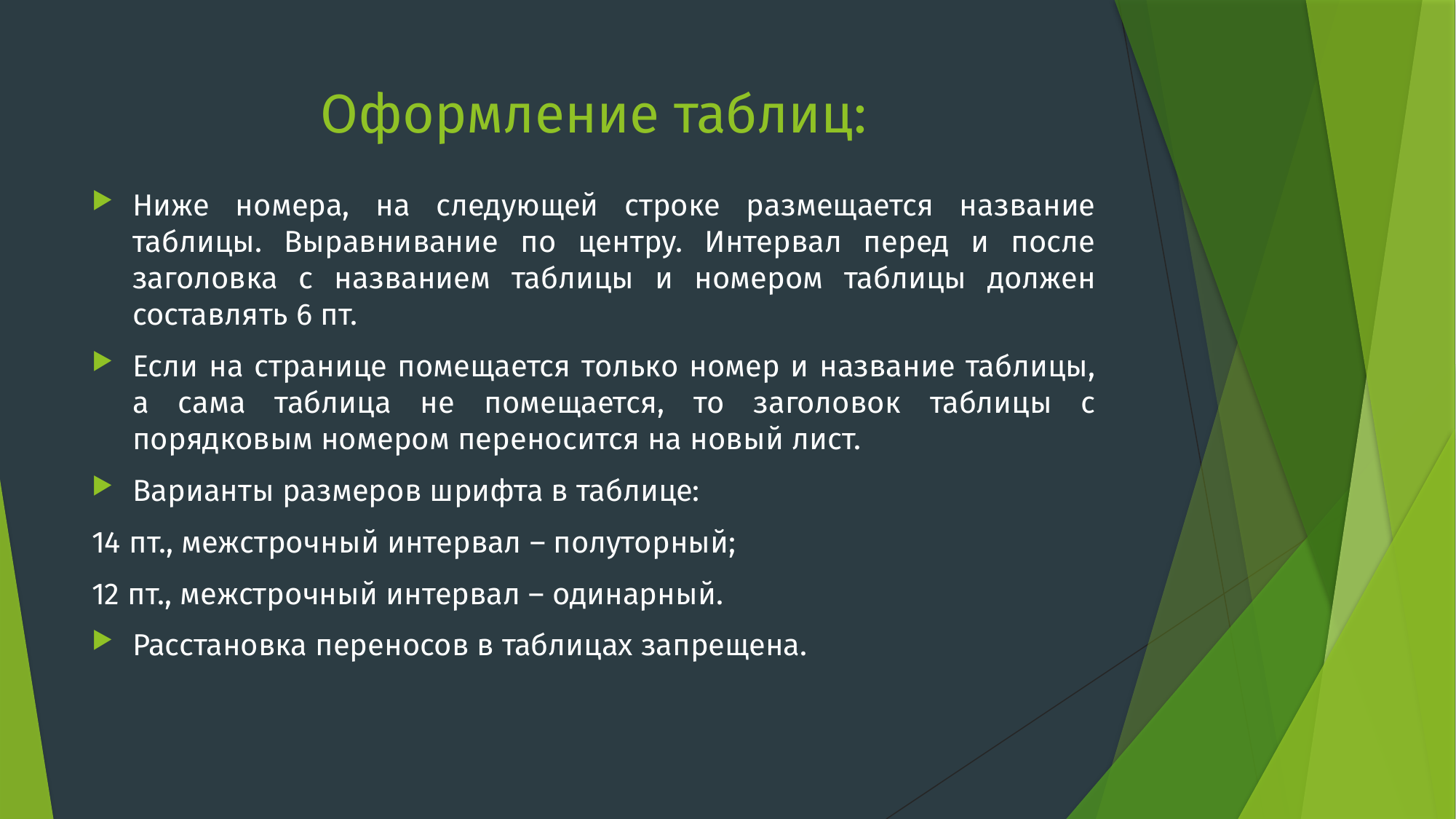

# Оформление таблиц:
Ниже номера, на следующей строке размещается название таблицы. Выравнивание по центру. Интервал перед и после заголовка с названием таблицы и номером таблицы должен составлять 6 пт.
Если на странице помещается только номер и название таблицы, а сама таблица не помещается, то заголовок таблицы с порядковым номером переносится на новый лист.
Варианты размеров шрифта в таблице:
14 пт., межстрочный интервал – полуторный;
12 пт., межстрочный интервал – одинарный.
Расстановка переносов в таблицах запрещена.